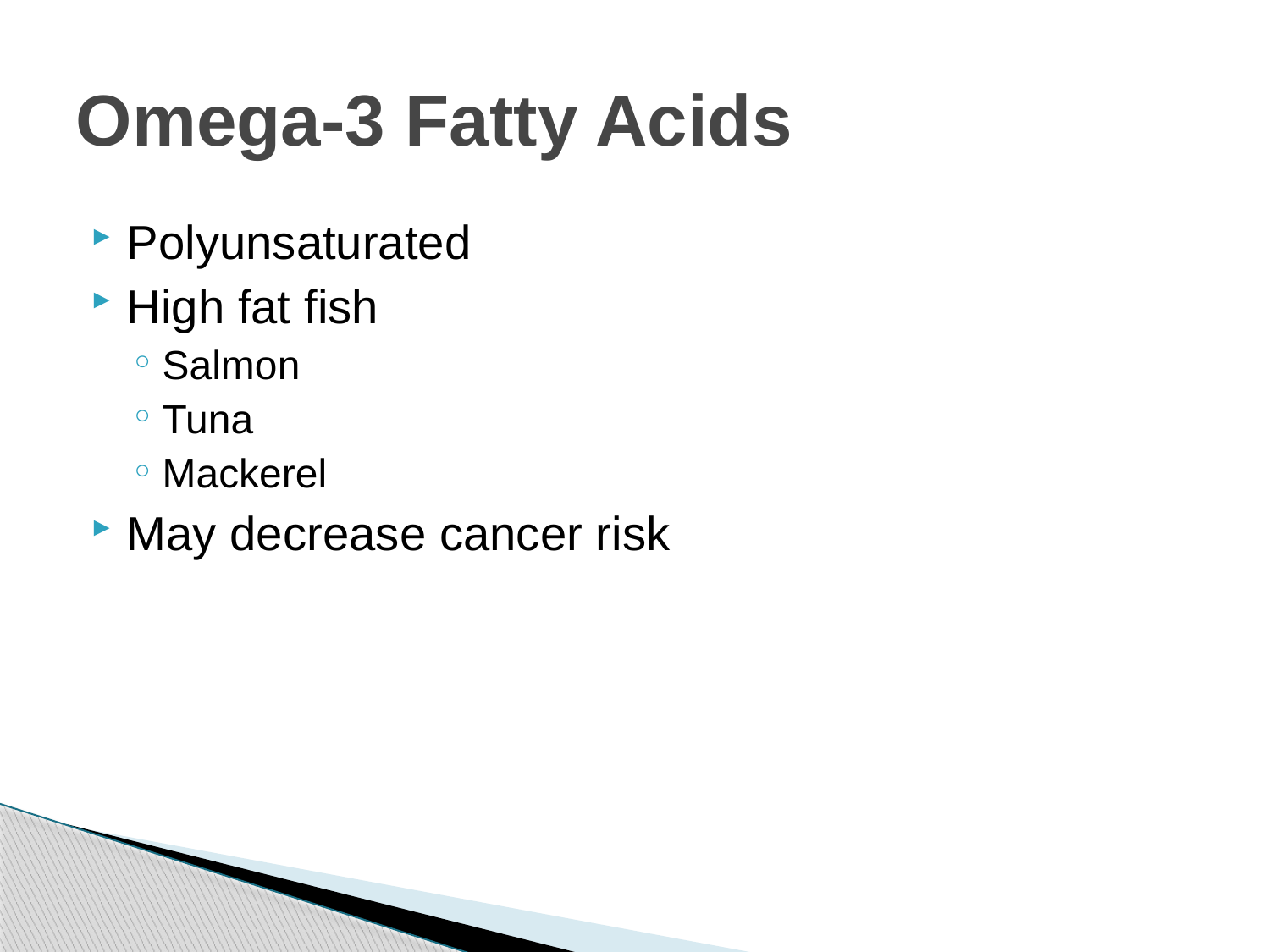

# Omega-3 Fatty Acids
Polyunsaturated
High fat fish
Salmon
Tuna
Mackerel
May decrease cancer risk